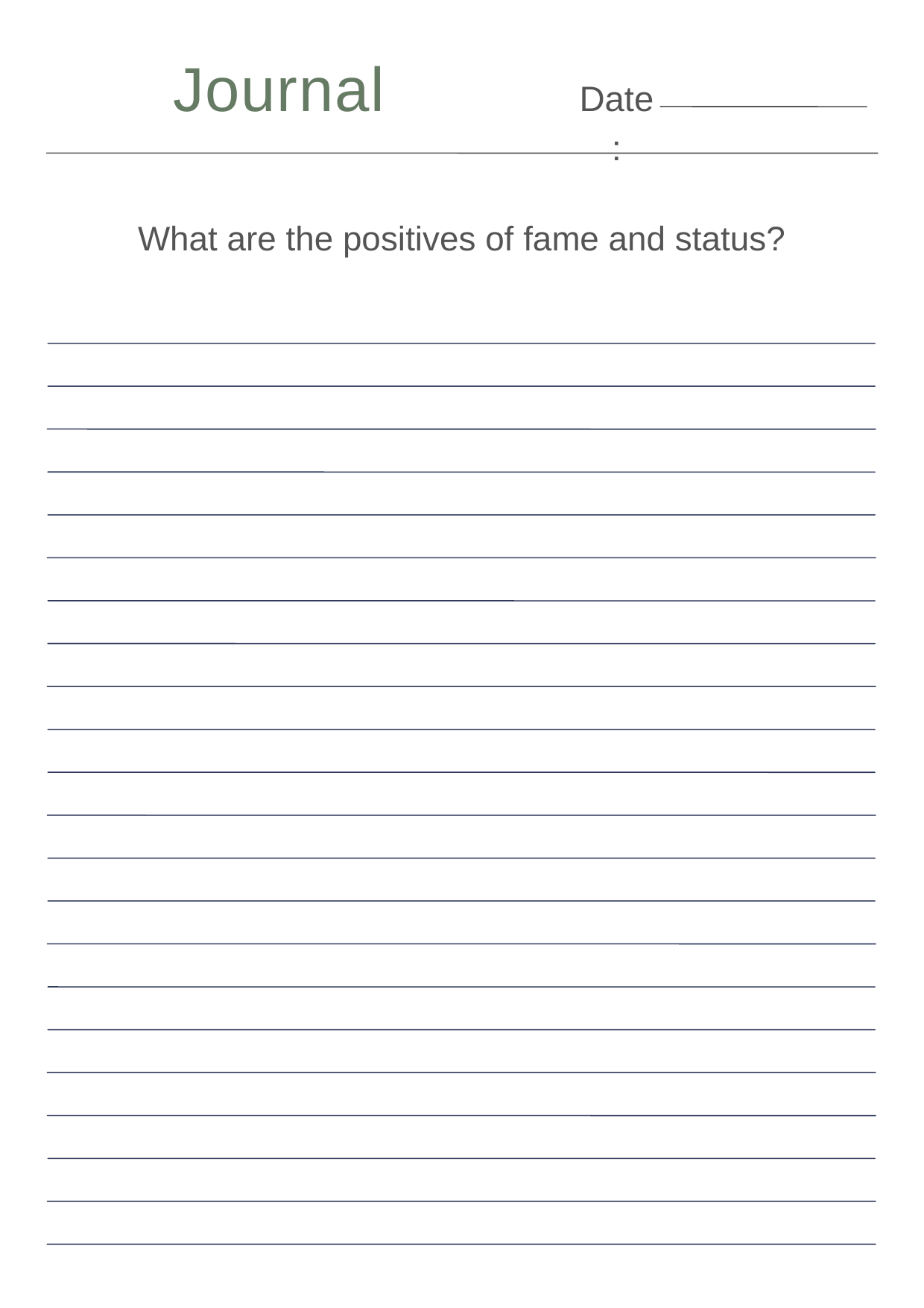

Journal
Date:

What are the positives of fame and status?